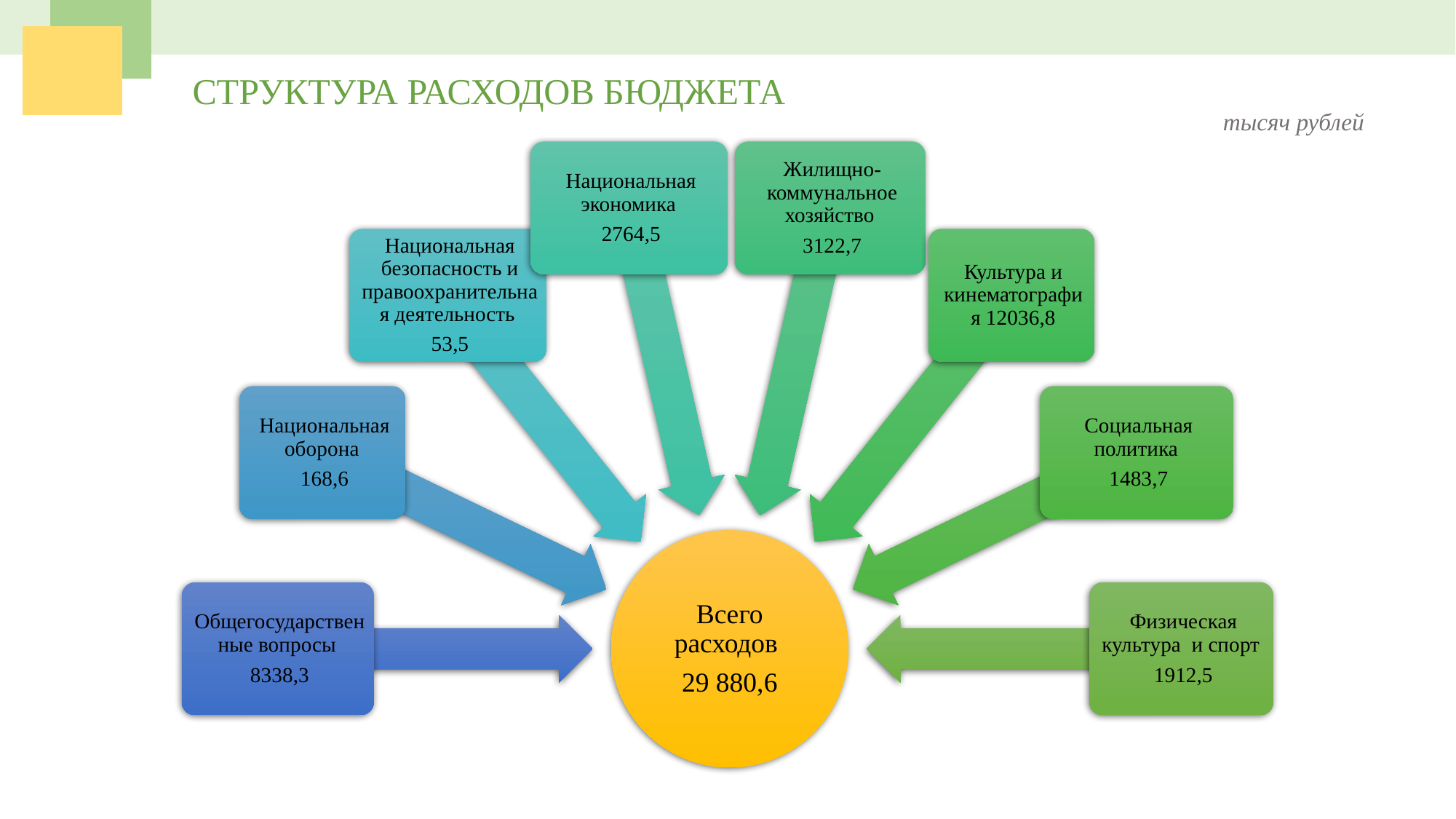

СТРУКТУРА РАСХОДОВ БЮДЖЕТА
тысяч рублей
Всего расходов
29 880,6
Общегосударственные вопросы
8338,3
Национальная оборона
168,6
Национальная безопасность и правоохранительная деятельность
53,5
Национальная экономика
2764,5
Жилищно-коммунальное хозяйство
3122,7
Культура и кинематография 12036,8
Социальная политика
1483,7
Физическая культура  и спорт
1912,5